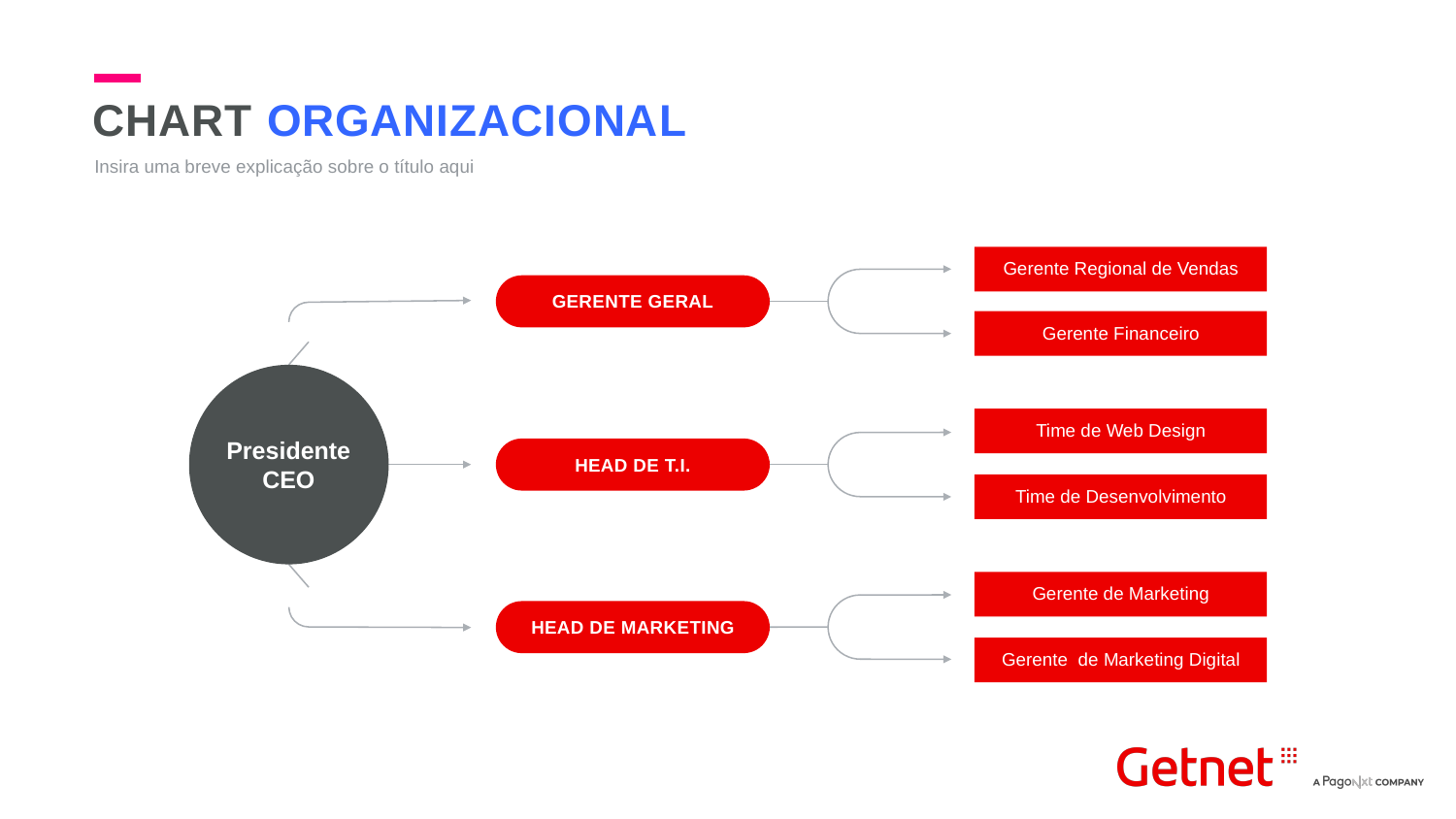

Chart organizacional
Insira uma breve explicação sobre o título aqui

Gerente Regional de Vendas

Gerente Financeiro

Gerente geral

Head de t.i.

Head de marketing

Presidente
CEO

Time de Web Design

Time de Desenvolvimento

Gerente de Marketing

Gerente  de Marketing Digital